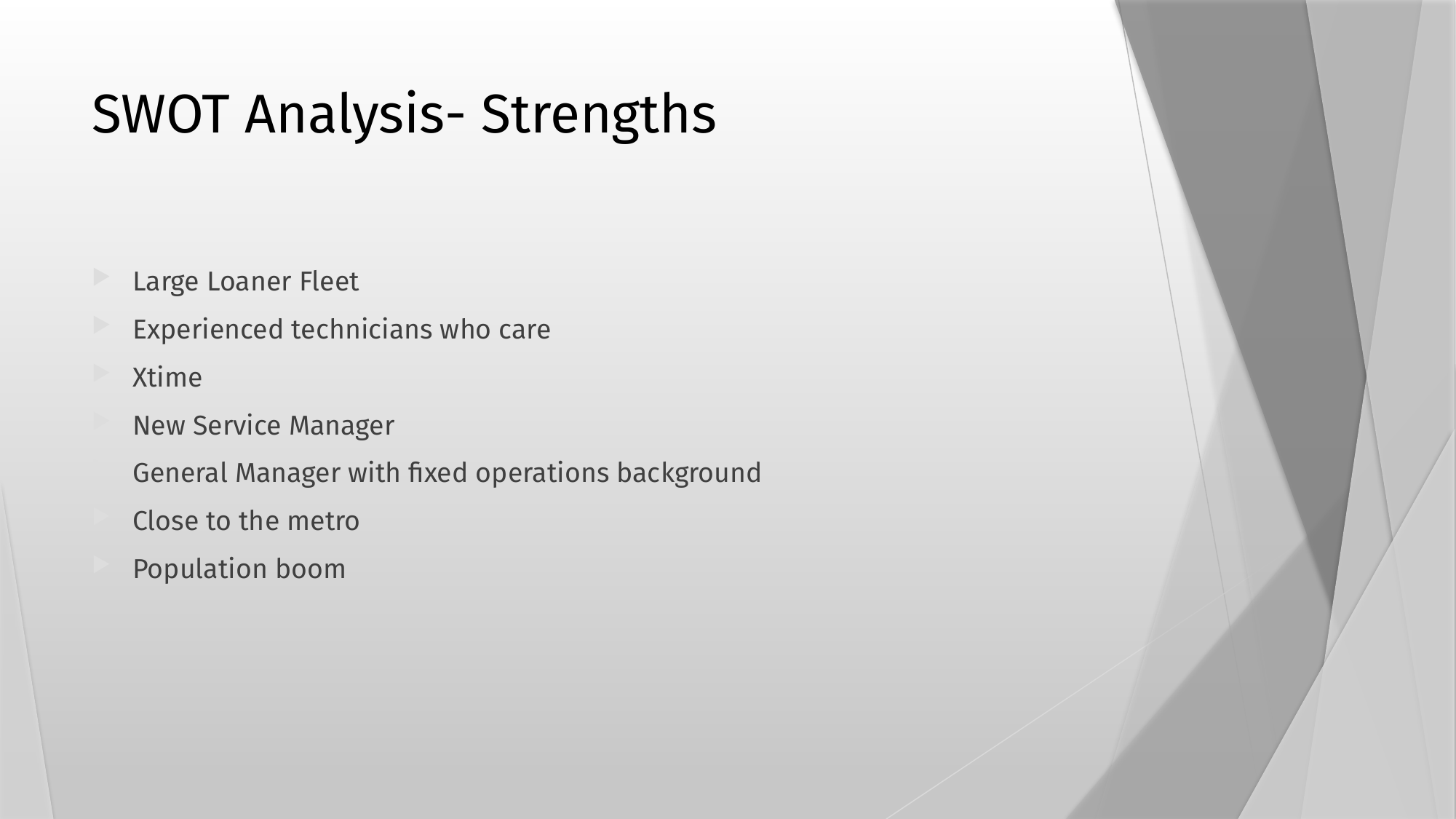

# SWOT Analysis- Strengths
Large Loaner Fleet
Experienced technicians who care
Xtime
New Service Manager
General Manager with fixed operations background
Close to the metro
Population boom